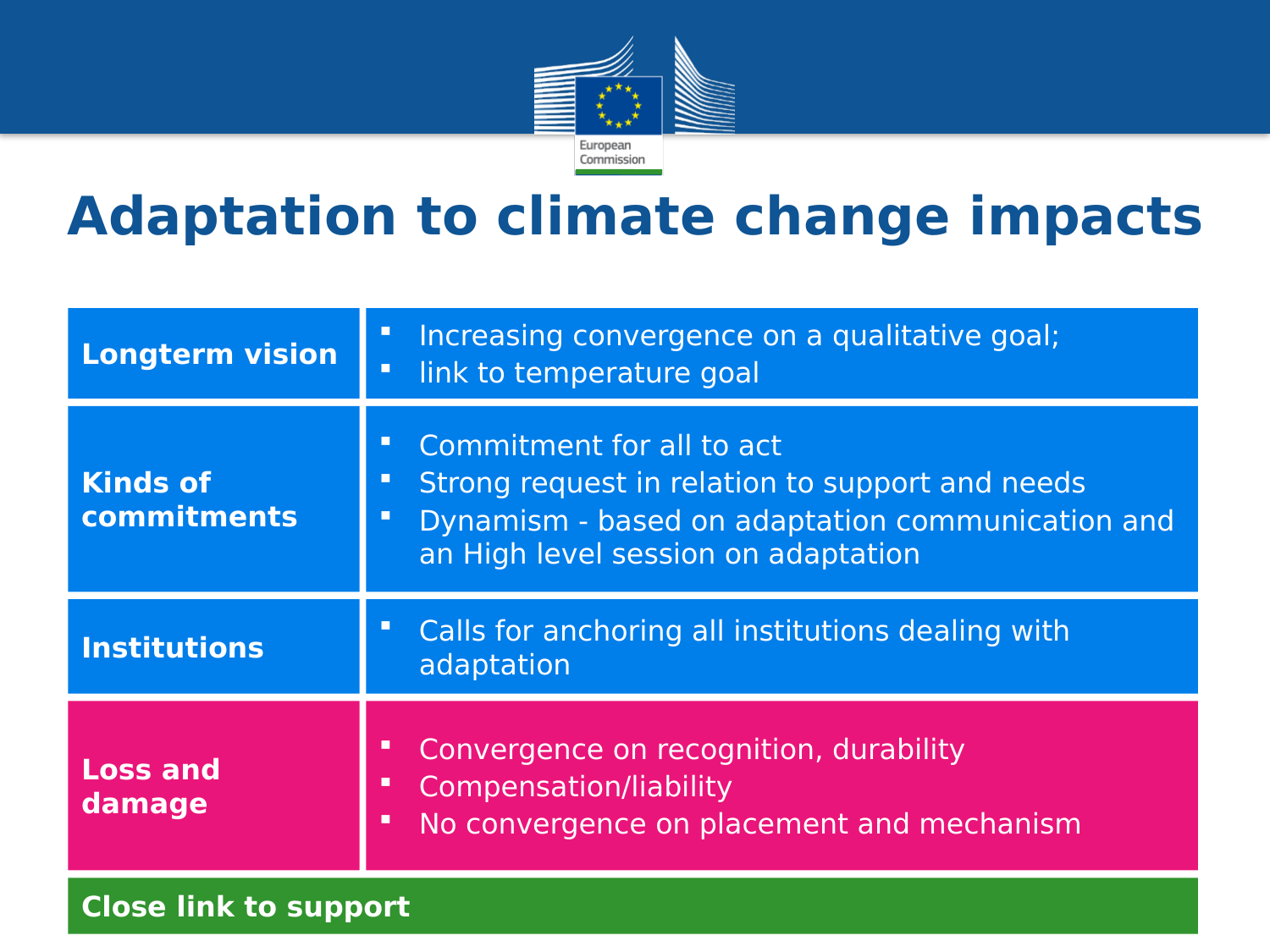

# Adaptation to climate change impacts
Longterm vision
Increasing convergence on a qualitative goal;
link to temperature goal
Kinds of commitments
Commitment for all to act
Strong request in relation to support and needs
Dynamism - based on adaptation communication and an High level session on adaptation
Institutions
Calls for anchoring all institutions dealing with adaptation
Loss and damage
Convergence on recognition, durability
Compensation/liability
No convergence on placement and mechanism

Close link to support